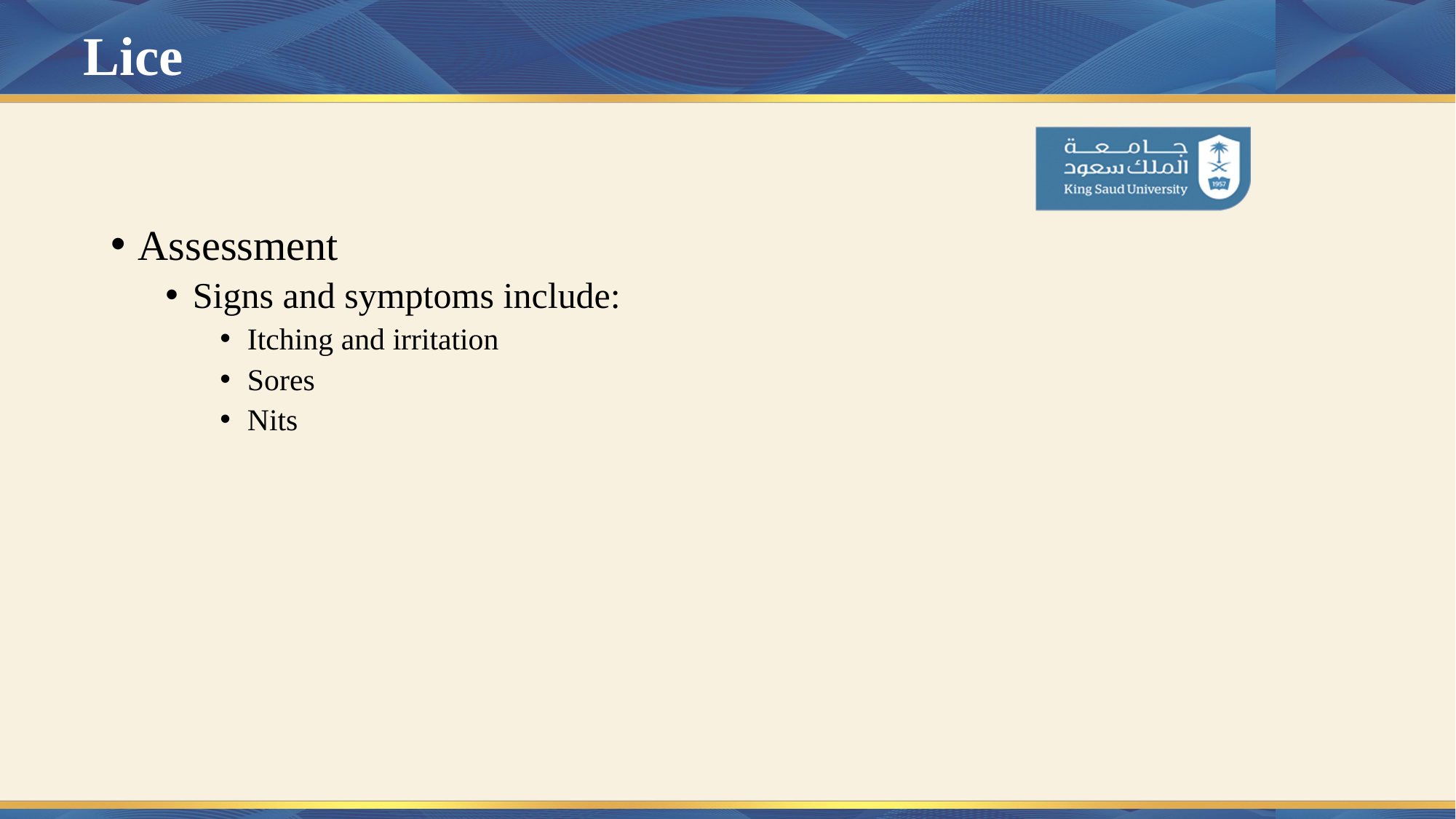

# Lice
Assessment
Signs and symptoms include:
Itching and irritation
Sores
Nits